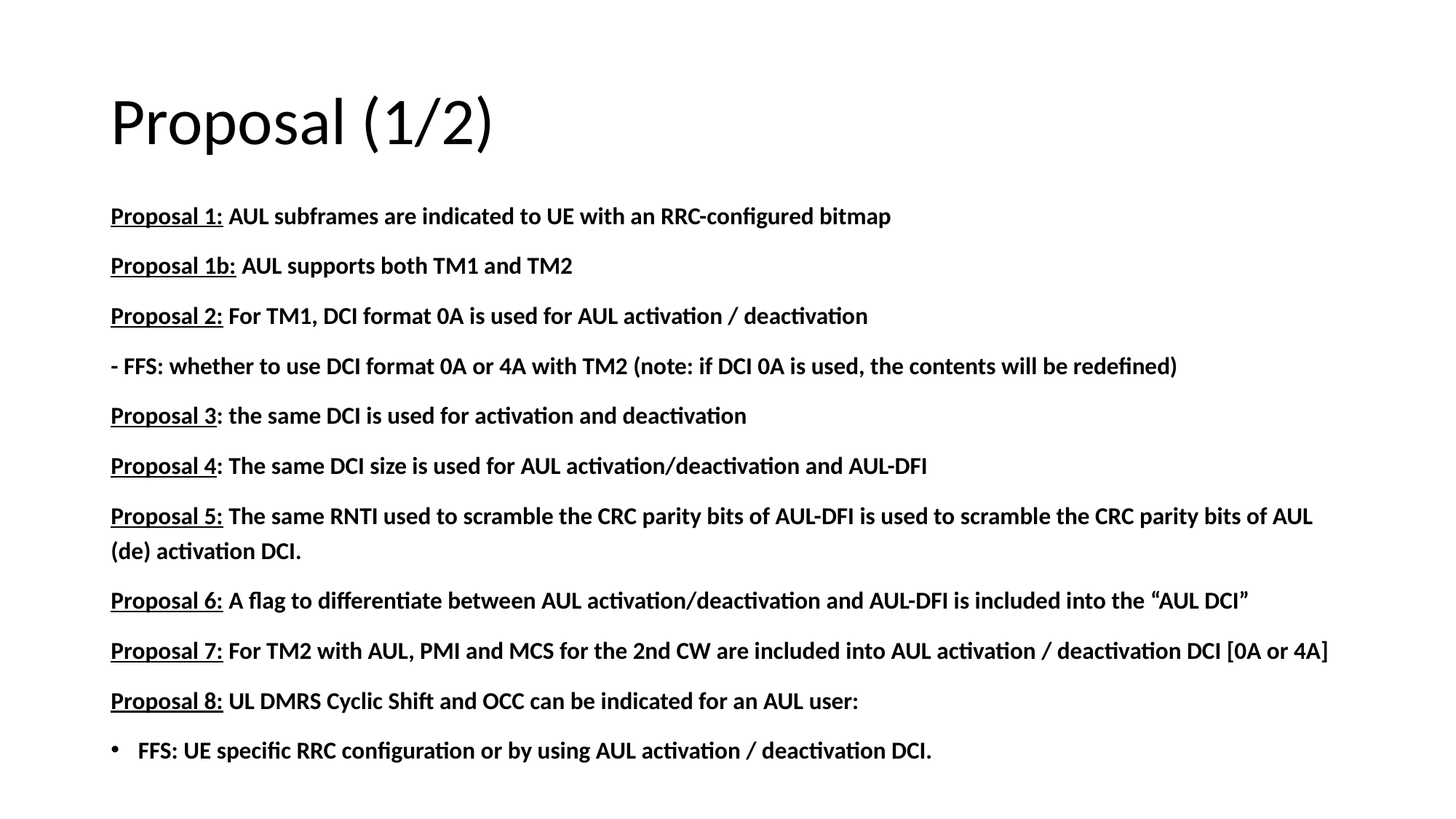

# Proposal (1/2)
Proposal 1: AUL subframes are indicated to UE with an RRC-configured bitmap
Proposal 1b: AUL supports both TM1 and TM2
Proposal 2: For TM1, DCI format 0A is used for AUL activation / deactivation
- FFS: whether to use DCI format 0A or 4A with TM2 (note: if DCI 0A is used, the contents will be redefined)
Proposal 3: the same DCI is used for activation and deactivation
Proposal 4: The same DCI size is used for AUL activation/deactivation and AUL-DFI
Proposal 5: The same RNTI used to scramble the CRC parity bits of AUL-DFI is used to scramble the CRC parity bits of AUL (de) activation DCI.
Proposal 6: A flag to differentiate between AUL activation/deactivation and AUL-DFI is included into the “AUL DCI”
Proposal 7: For TM2 with AUL, PMI and MCS for the 2nd CW are included into AUL activation / deactivation DCI [0A or 4A]
Proposal 8: UL DMRS Cyclic Shift and OCC can be indicated for an AUL user:
FFS: UE specific RRC configuration or by using AUL activation / deactivation DCI.